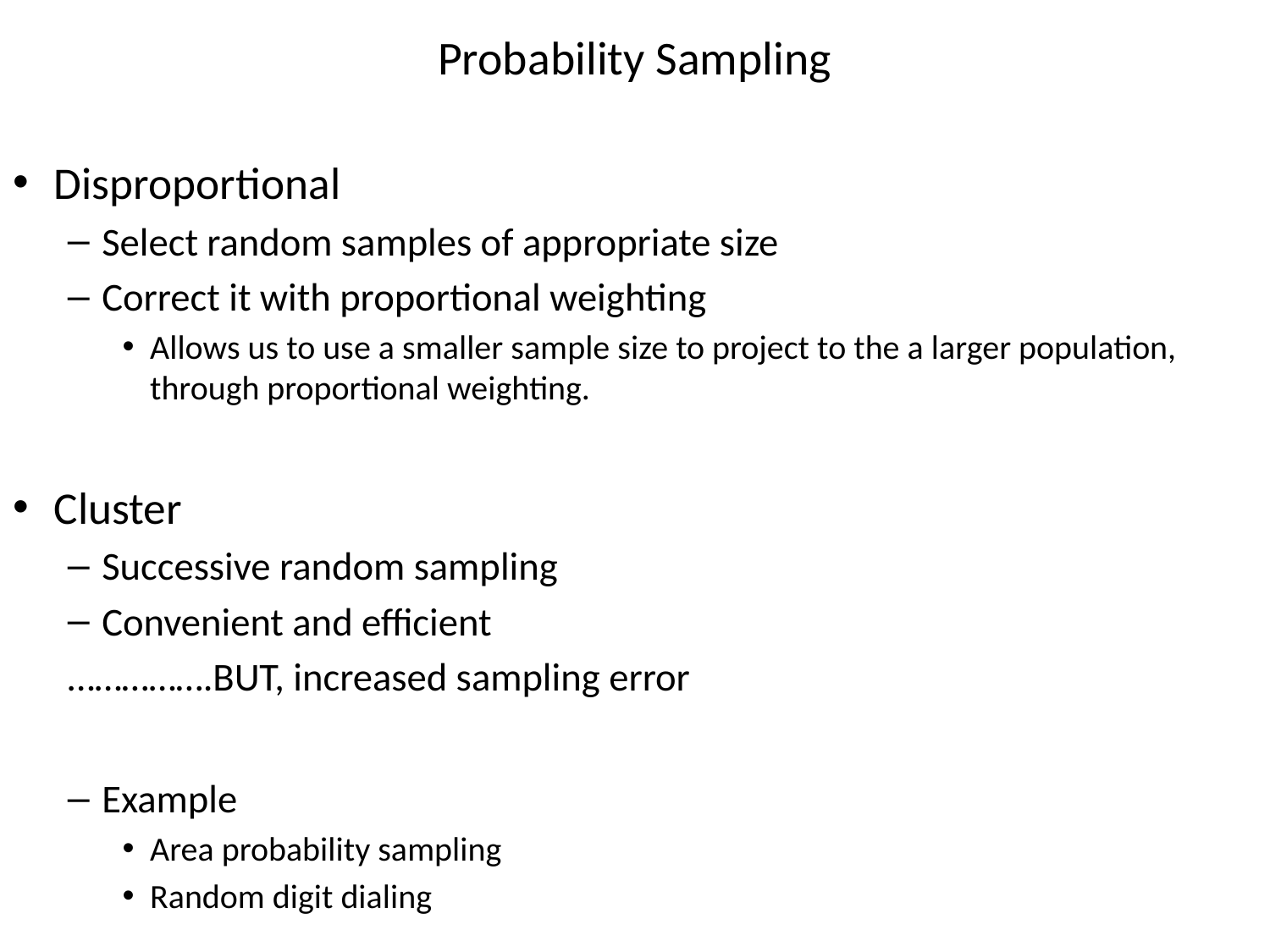

# Probability Sampling
Disproportional
Select random samples of appropriate size
Correct it with proportional weighting
Allows us to use a smaller sample size to project to the a larger population, through proportional weighting.

Cluster
Successive random sampling
Convenient and efficient
…………….BUT, increased sampling error

Example
Area probability sampling
Random digit dialing